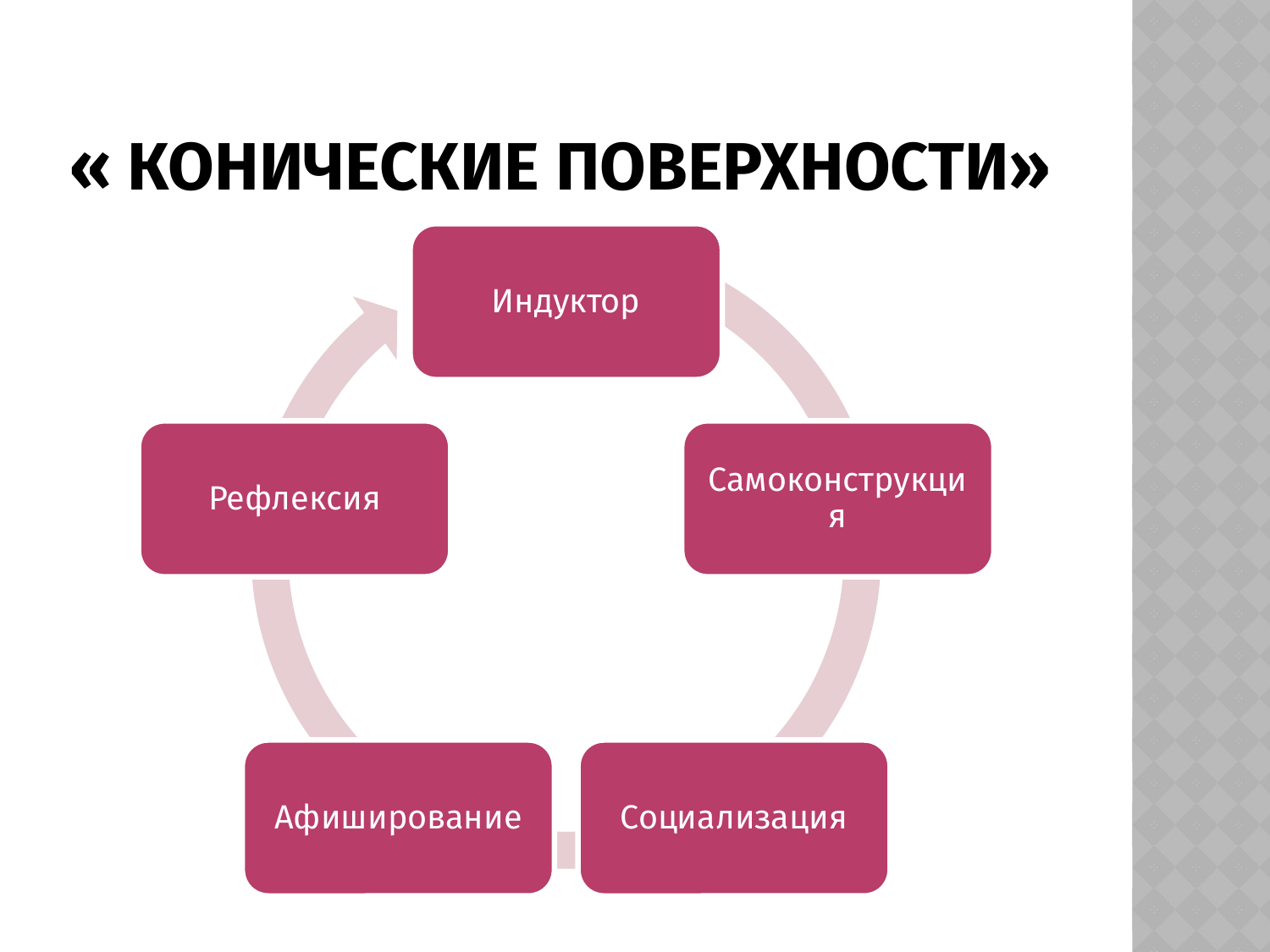

# « Конические поверхности»
Индуктор
Самоконструкция
Социализация
Афиширование
Рефлексия